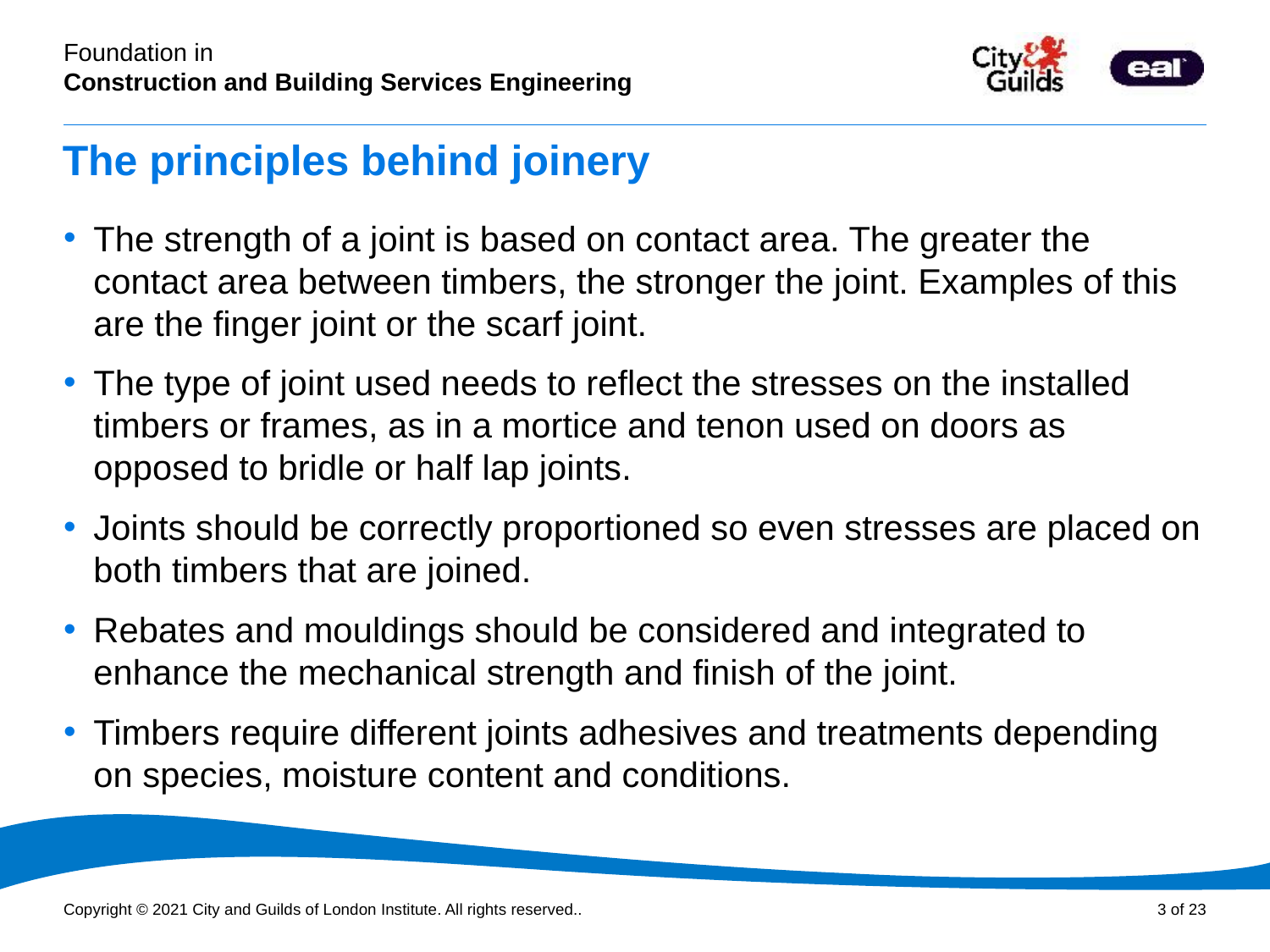

# The principles behind joinery
The strength of a joint is based on contact area. The greater the contact area between timbers, the stronger the joint. Examples of this are the finger joint or the scarf joint.
The type of joint used needs to reflect the stresses on the installed timbers or frames, as in a mortice and tenon used on doors as opposed to bridle or half lap joints.
Joints should be correctly proportioned so even stresses are placed on both timbers that are joined.
Rebates and mouldings should be considered and integrated to enhance the mechanical strength and finish of the joint.
Timbers require different joints adhesives and treatments depending on species, moisture content and conditions.